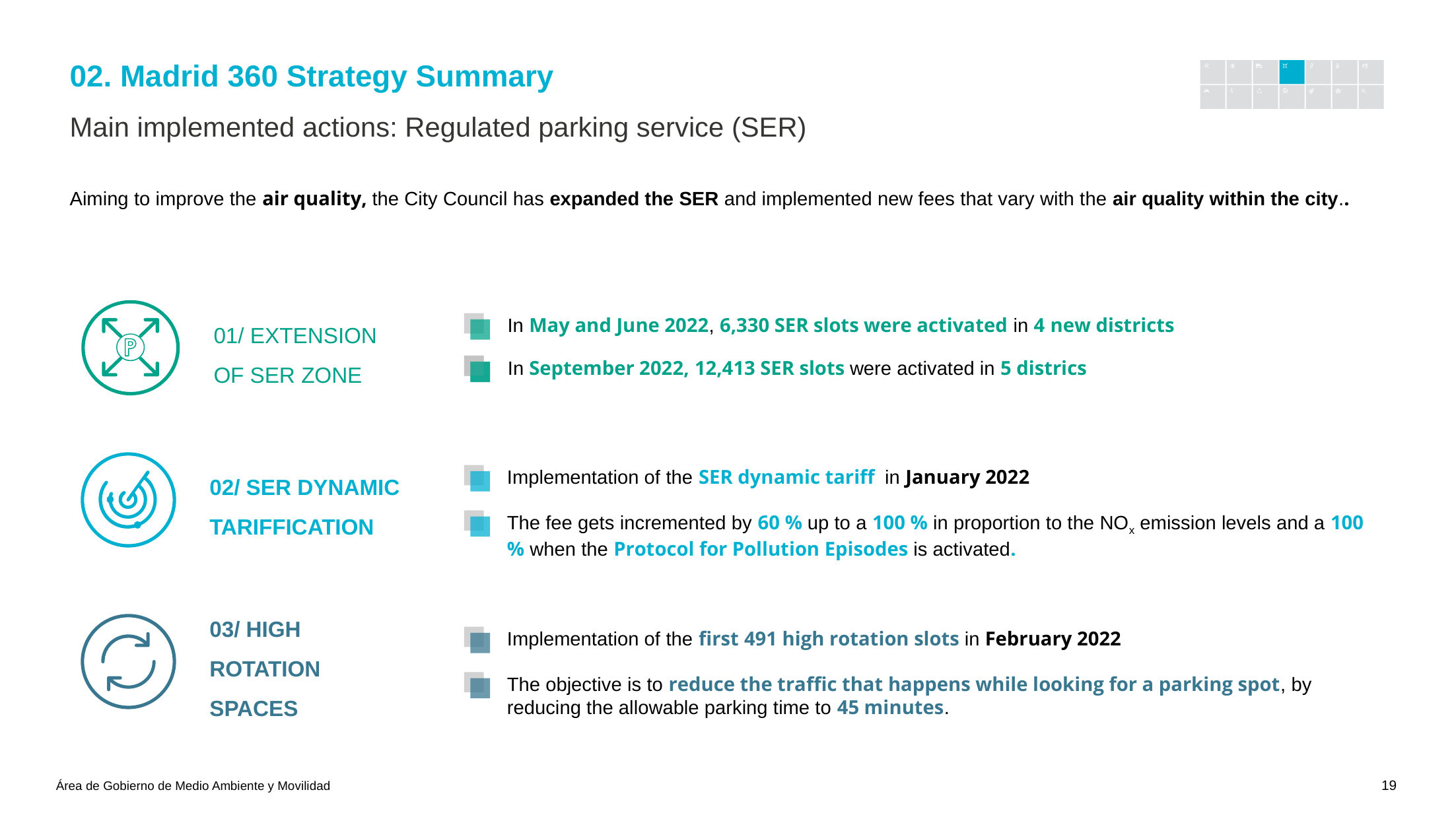

02. Madrid 360 Strategy Summary

# Main implemented actions: Regulated parking service (SER)
Aiming to improve the air quality, the City Council has expanded the SER and implemented new fees that vary with the air quality within the city..

01/ EXTENSION OF SER ZONE

In May and June 2022, 6,330 SER slots were activated in 4 new districts

In September 2022, 12,413 SER slots were activated in 5 districs

02/ SER DYNAMIC TARIFFICATION

Implementation of the SER dynamic tariff  in January 2022

The fee gets incremented by 60 % up to a 100 % in proportion to the NOx emission levels and a 100 % when the Protocol for Pollution Episodes is activated.

03/ HIGH ROTATION SPACES

Implementation of the first 491 high rotation slots in February 2022

The objective is to reduce the traffic that happens while looking for a parking spot, by reducing the allowable parking time to 45 minutes.